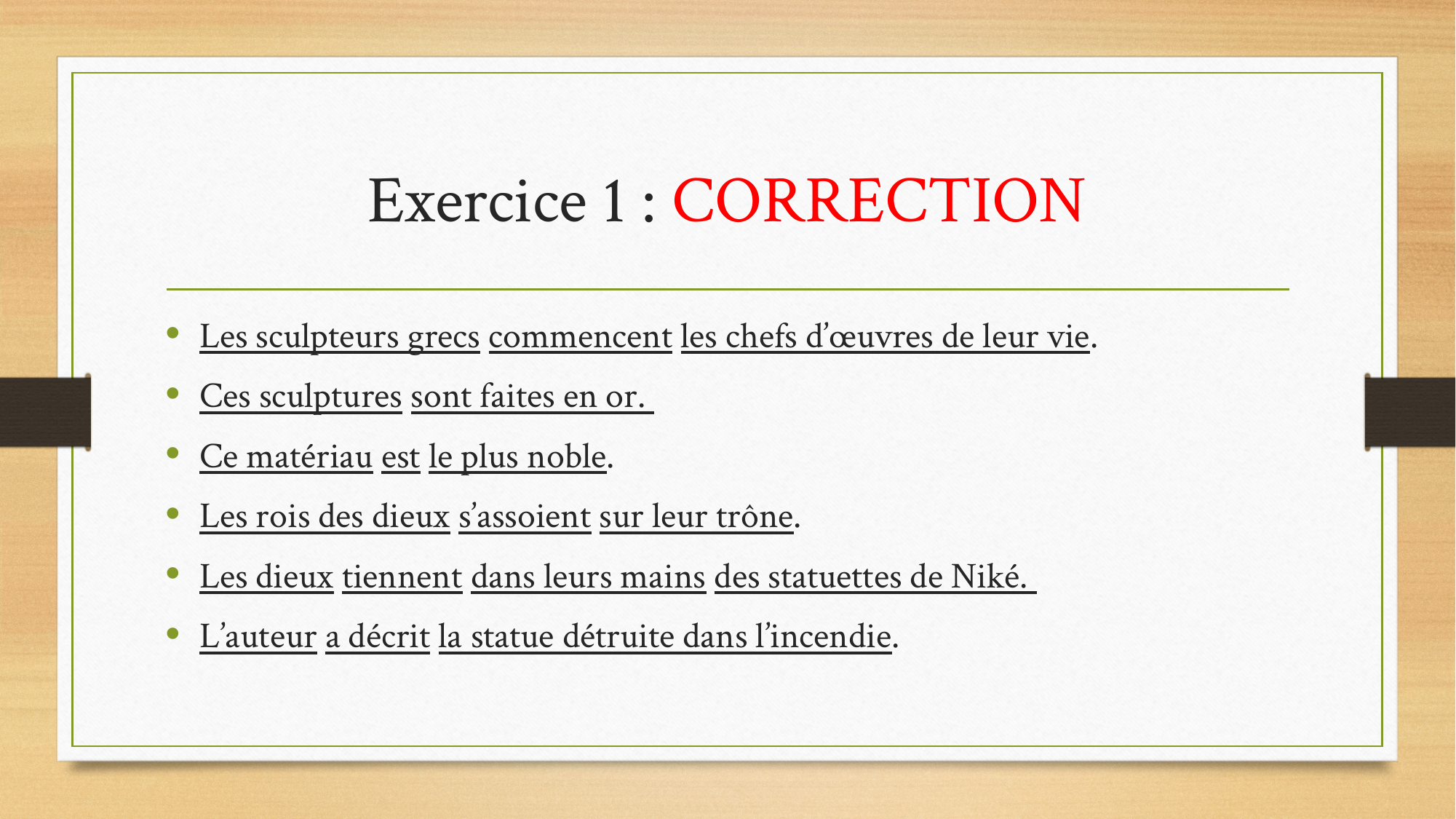

# Exercice 1 : CORRECTION
Les sculpteurs grecs commencent les chefs d’œuvres de leur vie.
Ces sculptures sont faites en or.
Ce matériau est le plus noble.
Les rois des dieux s’assoient sur leur trône.
Les dieux tiennent dans leurs mains des statuettes de Niké.
L’auteur a décrit la statue détruite dans l’incendie.